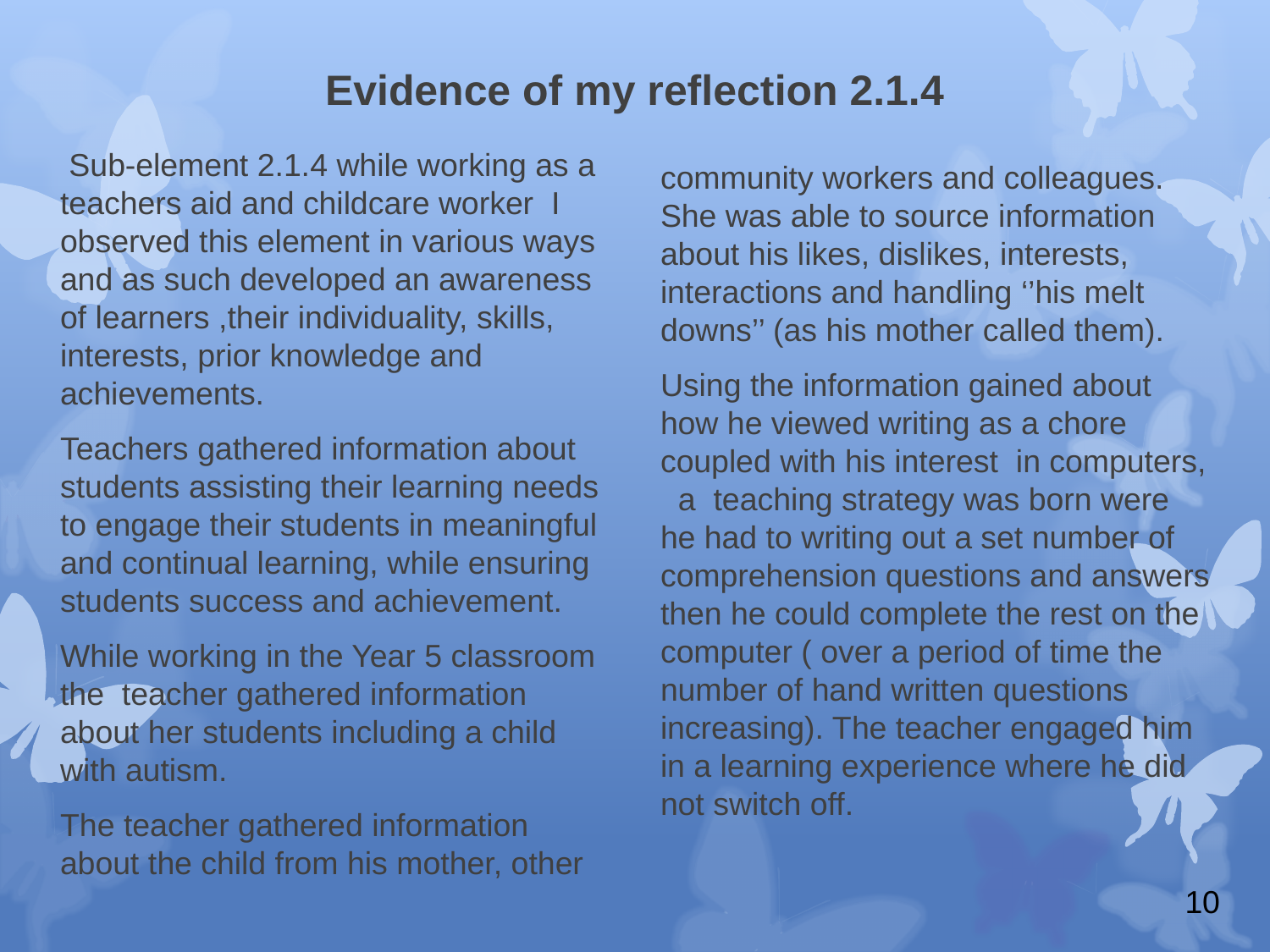

# Evidence of my reflection 2.1.4
 Sub-element 2.1.4 while working as a teachers aid and childcare worker  I observed this element in various ways and as such developed an awareness of learners ,their individuality, skills, interests, prior knowledge and achievements.
Teachers gathered information about students assisting their learning needs to engage their students in meaningful and continual learning, while ensuring students success and achievement.
While working in the Year 5 classroom the  teacher gathered information  about her students including a child with autism.
The teacher gathered information about the child from his mother, other

community workers and colleagues.  She was able to source information about his likes, dislikes, interests, interactions and handling ‘’his melt downs’’ (as his mother called them).
Using the information gained about how he viewed writing as a chore  coupled with his interest  in computers,   a  teaching strategy was born were he had to writing out a set number of  comprehension questions and answers then he could complete the rest on the computer ( over a period of time the number of hand written questions increasing). The teacher engaged him in a learning experience where he did not switch off.
10